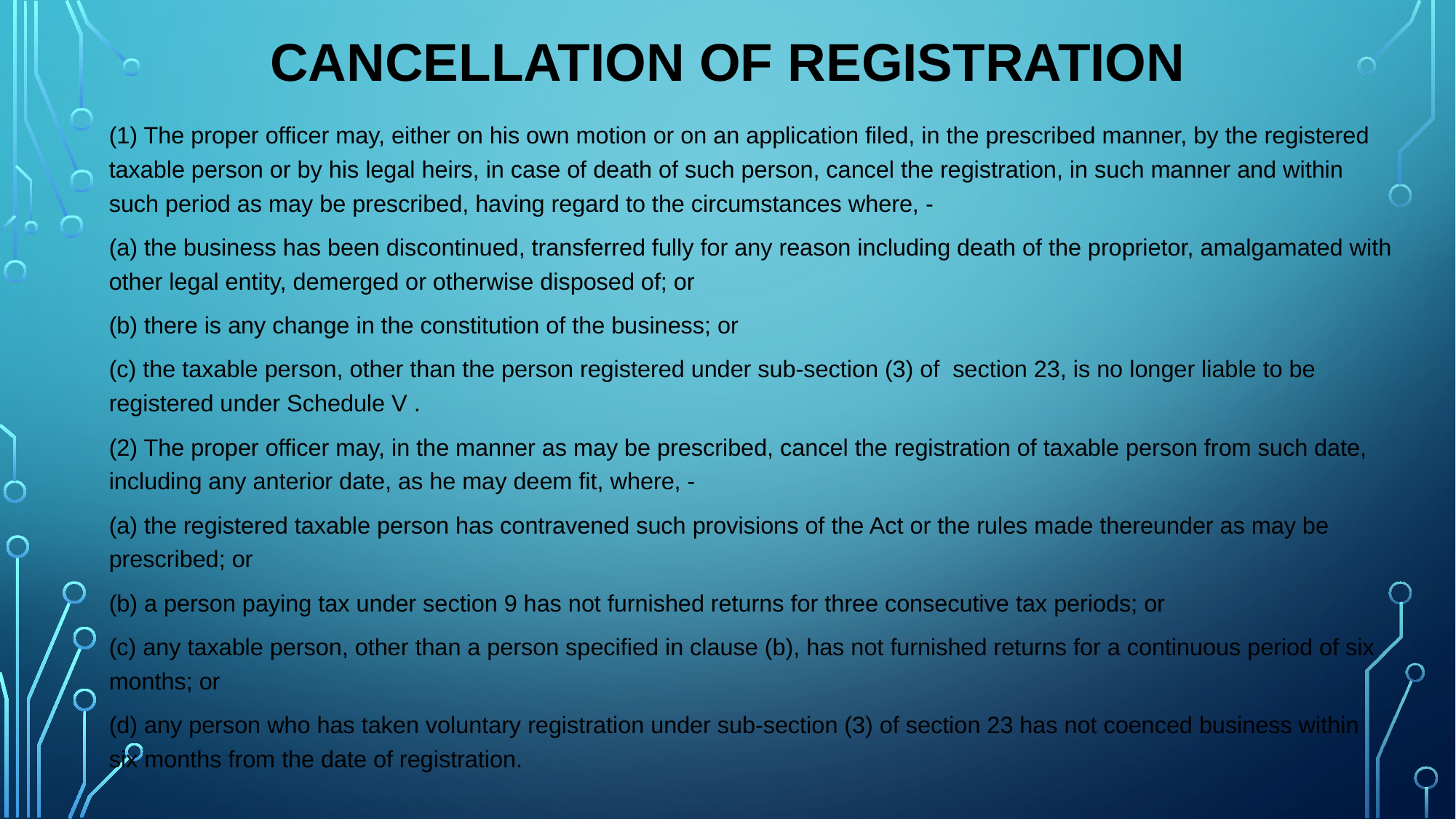

# Cancellation of registration
	(1) The proper officer may, either on his own motion or on an application filed, in the prescribed manner, by the registered taxable person or by his legal heirs, in case of death of such person, cancel the registration, in such manner and within such period as may be prescribed, having regard to the circumstances where, -
	(a) the business has been discontinued, transferred fully for any reason including death of the proprietor, amalgamated with other legal entity, demerged or otherwise disposed of; or
	(b) there is any change in the constitution of the business; or
	(c) the taxable person, other than the person registered under sub-section (3) of  section 23, is no longer liable to be registered under Schedule V .
	(2) The proper officer may, in the manner as may be prescribed, cancel the registration of taxable person from such date, including any anterior date, as he may deem fit, where, -
	(a) the registered taxable person has contravened such provisions of the Act or the rules made thereunder as may be prescribed; or
	(b) a person paying tax under section 9 has not furnished returns for three consecutive tax periods; or
	(c) any taxable person, other than a person specified in clause (b), has not furnished returns for a continuous period of six months; or
	(d) any person who has taken voluntary registration under sub-section (3) of section 23 has not coenced business within six months from the date of registration.